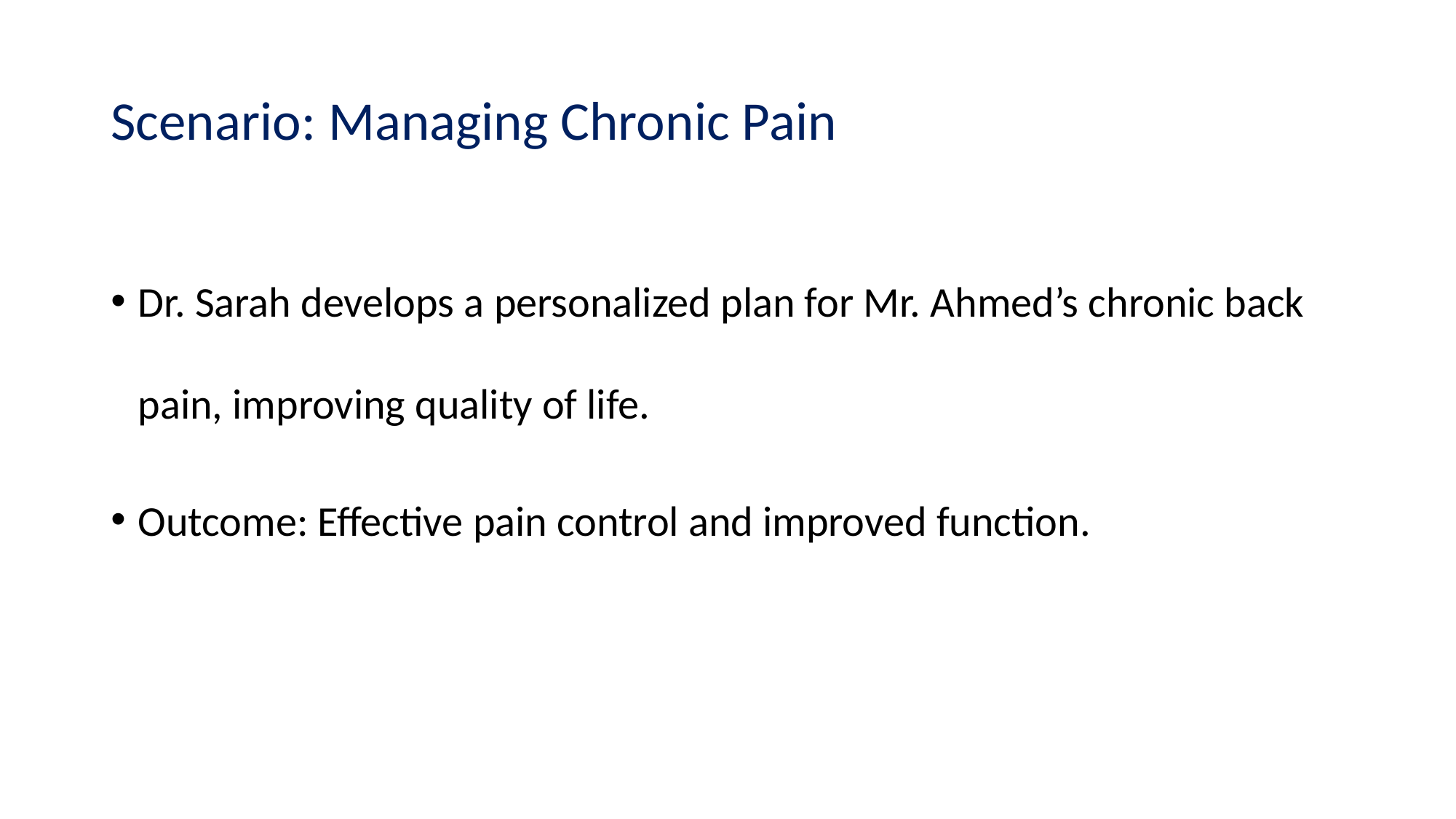

# Scenario: Managing Chronic Pain
Dr. Sarah develops a personalized plan for Mr. Ahmed’s chronic back pain, improving quality of life.
Outcome: Effective pain control and improved function.